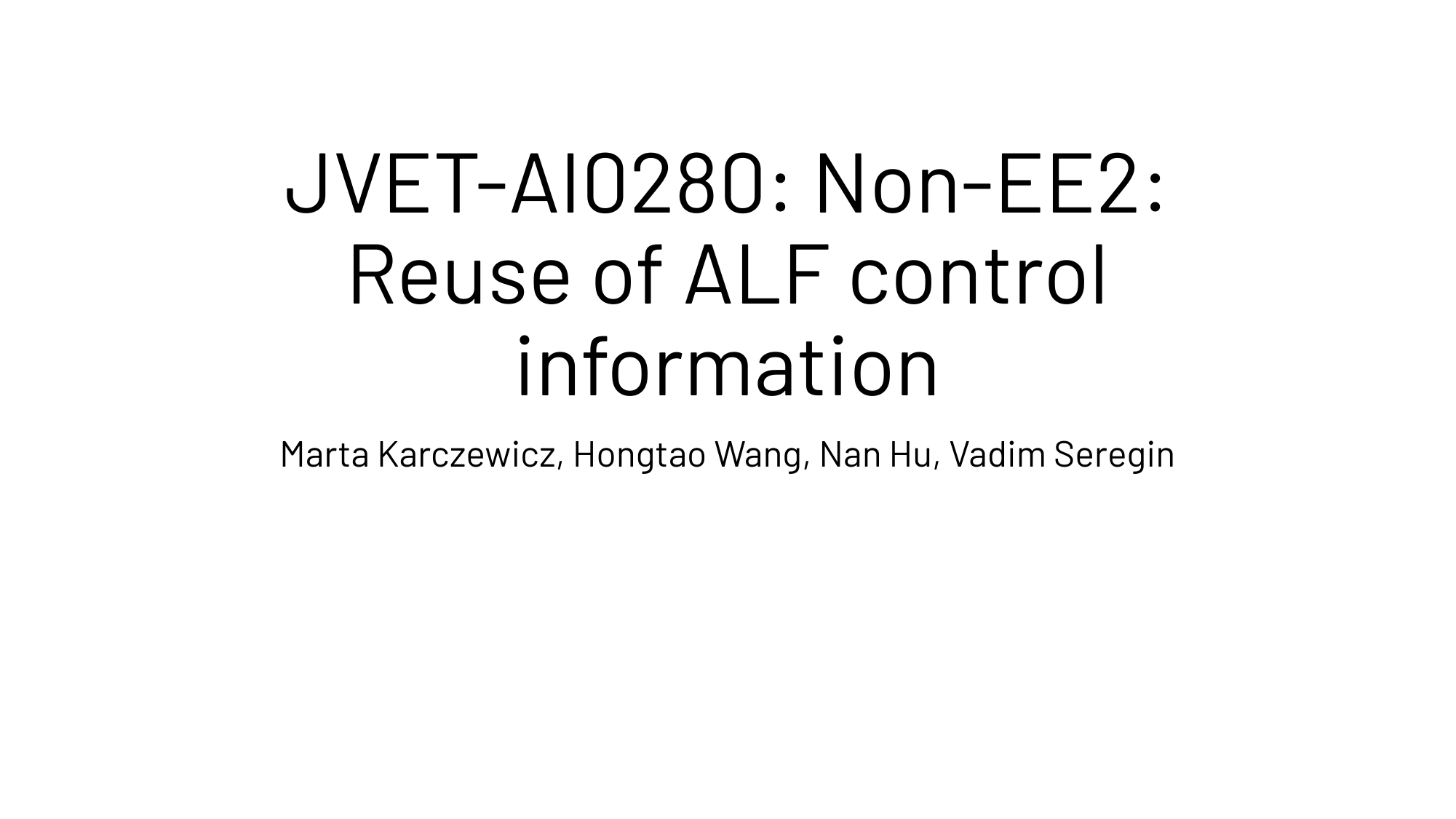

# JVET-AI0280: Non-EE2: Reuse of ALF control information
Marta Karczewicz, Hongtao Wang, Nan Hu, Vadim Seregin